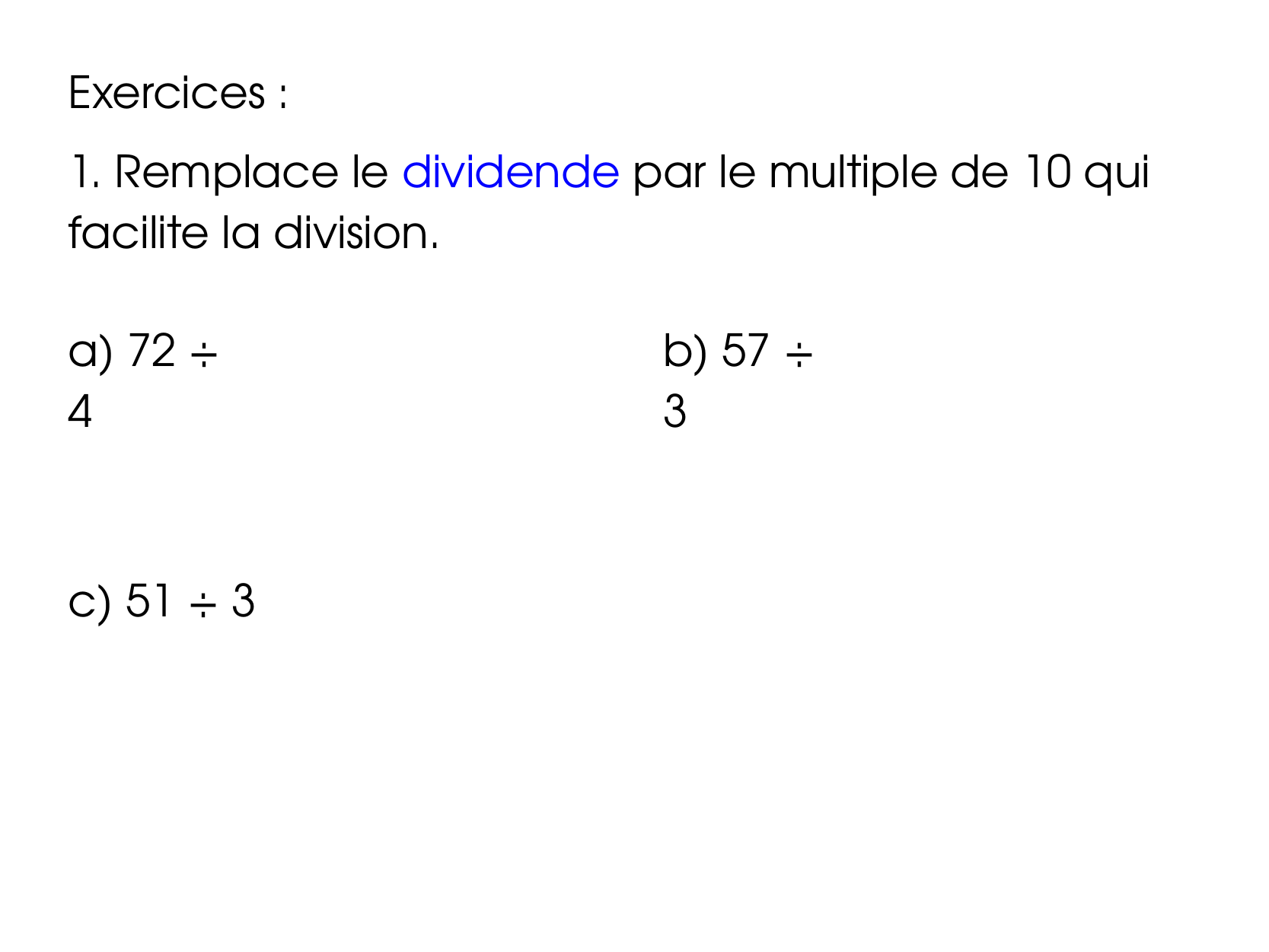

Exercices :
1. Remplace le dividende par le multiple de 10 qui facilite la division.
a) 72 ÷ 4
b) 57 ÷ 3
c) 51 ÷ 3